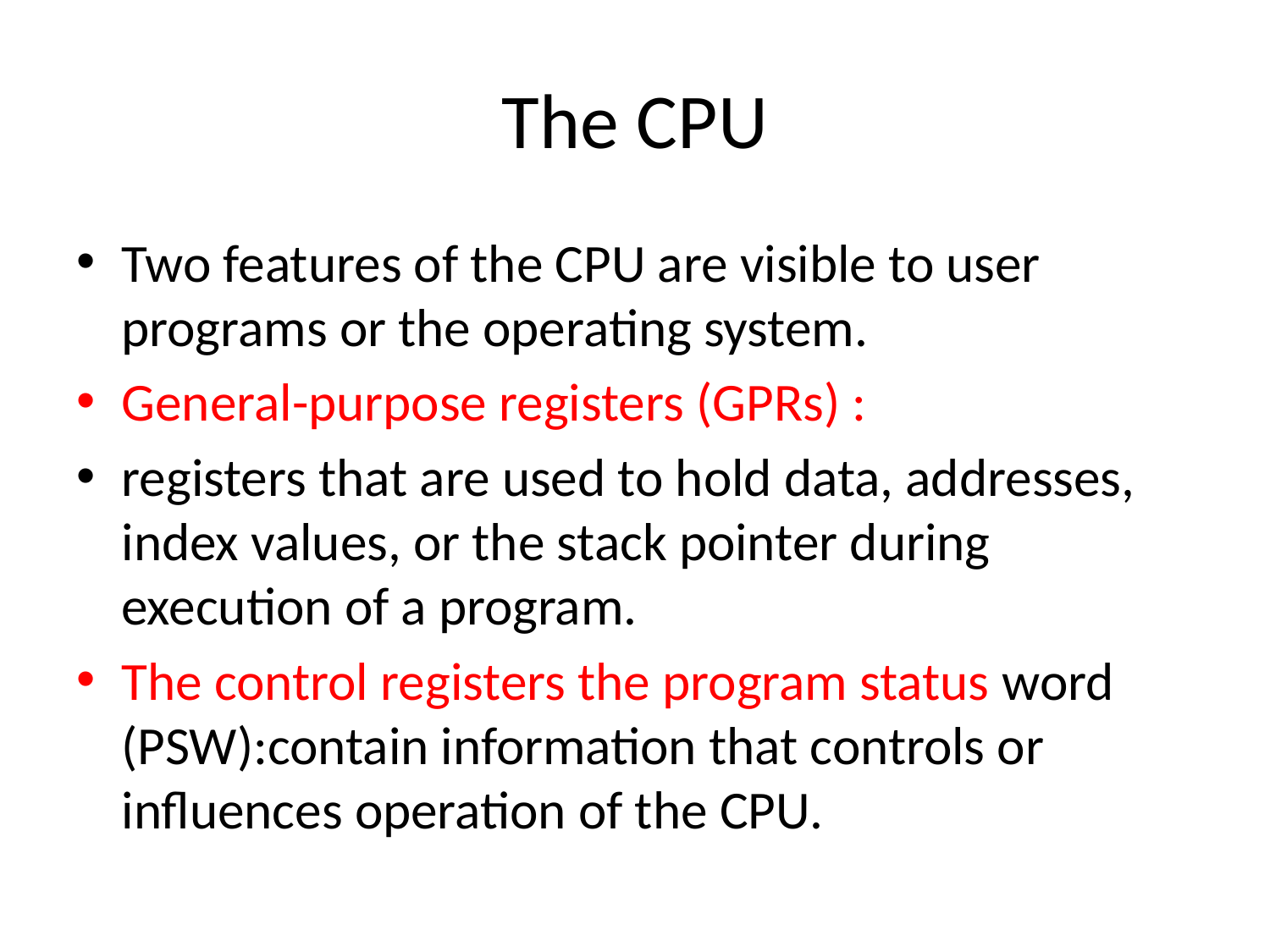

# The CPU
Two features of the CPU are visible to user programs or the operating system.
General-purpose registers (GPRs) :
registers that are used to hold data, addresses, index values, or the stack pointer during execution of a program.
The control registers the program status word (PSW):contain information that controls or influences operation of the CPU.